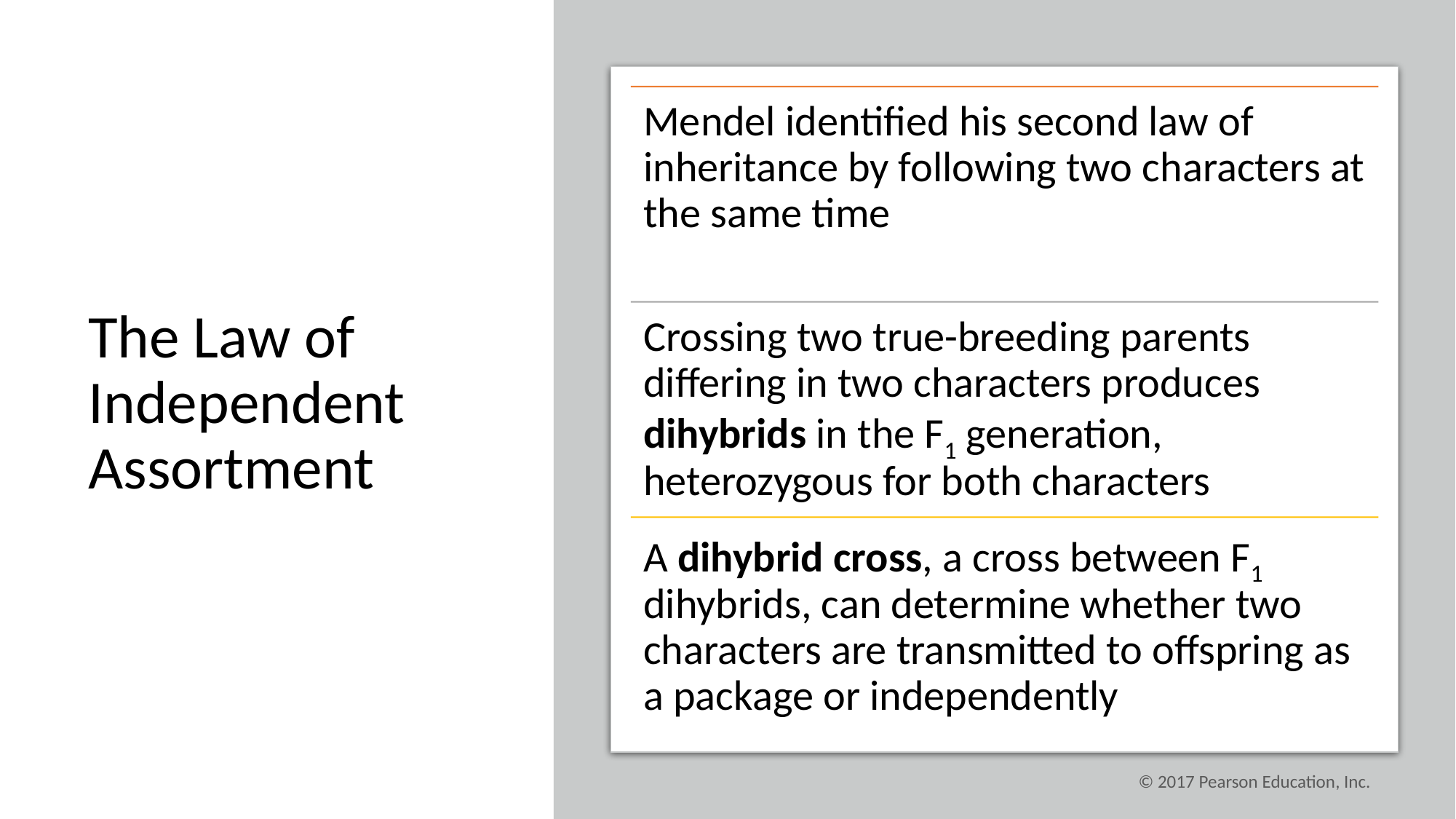

# The Law of Independent Assortment
Mendel identified his second law of inheritance by following two characters at the same time
Crossing two true-breeding parents differing in two characters produces dihybrids in the F1 generation, heterozygous for both characters
A dihybrid cross, a cross between F1 dihybrids, can determine whether two characters are transmitted to offspring as a package or independently
© 2017 Pearson Education, Inc.